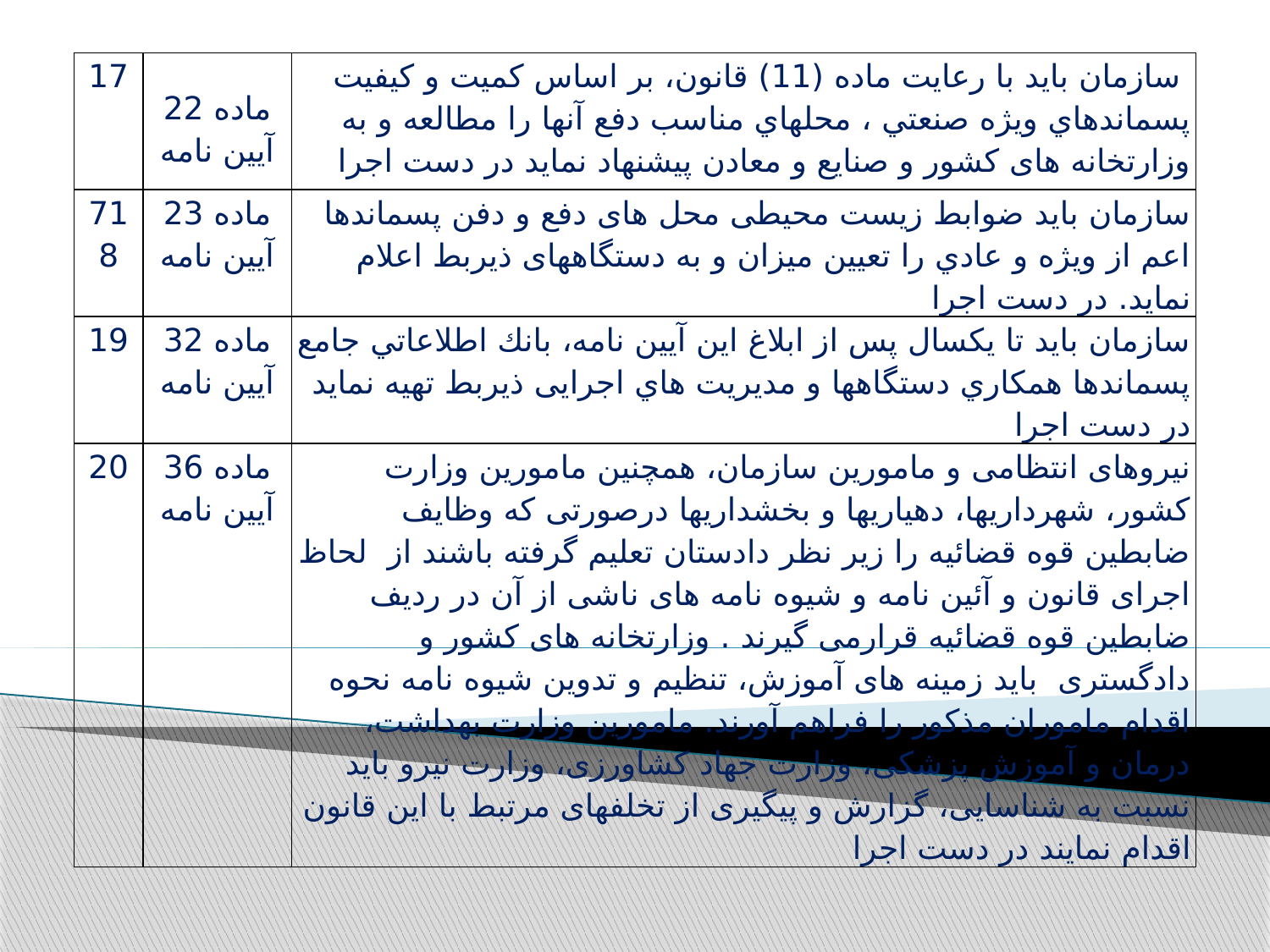

| 17 | ماده 22 آيين نامه | سازمان باید با رعایت ماده (11) قانون، بر اساس كميت و كيفيت پسماندهاي ويژه صنعتي ، محلهاي مناسب دفع آنها را مطالعه و به وزارتخانه های کشور و صنایع و معادن پیشنهاد نمايد در دست اجرا |
| --- | --- | --- |
| 718 | ماده 23 آيين نامه | سازمان باید ضوابط زیست محیطی محل های دفع و دفن پسماندها اعم از ويژه و عادي را تعيين ميزان و به دستگاههای ذیربط اعلام نماید. در دست اجرا |
| 19 | ماده 32 آيين نامه | سازمان باید تا یکسال پس از ابلاغ این آیین نامه، بانك اطلاعاتي جامع پسماندها همكاري دستگاهها و مديريت هاي اجرایی ذيربط تهيه نمايد در دست اجرا |
| 20 | ماده 36 آيين نامه | نیروهای انتظامی و مامورین سازمان، همچنین مامورین وزارت کشور، شهرداریها، دهیاریها و بخشداریها درصورتی که وظایف ضابطین قوه قضائیه را زیر نظر دادستان تعلیم گرفته باشند از لحاظ اجرای قانون و آئین نامه و شیوه نامه های ناشی از آن در ردیف ضابطین قوه قضائیه قرارمی گیرند . وزارتخانه های کشور و دادگستری باید زمینه های آموزش، تنظیم و تدوین شیوه نامه نحوه اقدام ماموران مذکور را فراهم آورند. مامورین وزارت بهداشت، درمان و آموزش پزشکی، وزارت جهاد کشاورزی، وزارت نیرو باید نسبت به شناسایی، گزارش و پیگیری از تخلفهای مرتبط با این قانون اقدام نمایند در دست اجرا |